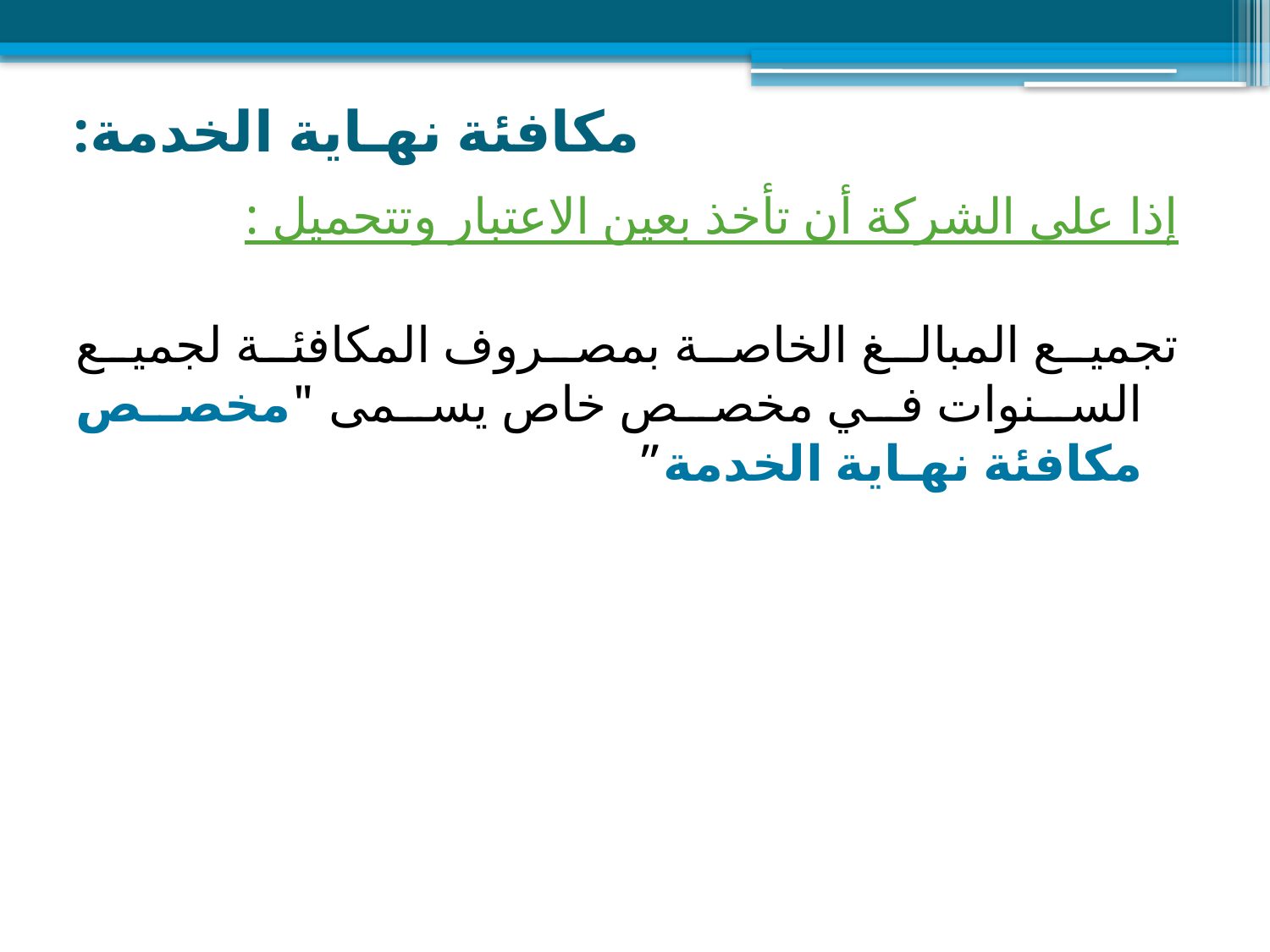

# مكافئة نهـاية الخدمة:
إذا على الشركة أن تأخذ بعين الاعتبار وتتحميل :

تجميع المبالغ الخاصة بمصروف المكافئة لجميع السنوات في مخصص خاص يسمى "مخصص مكافئة نهـاية الخدمة”